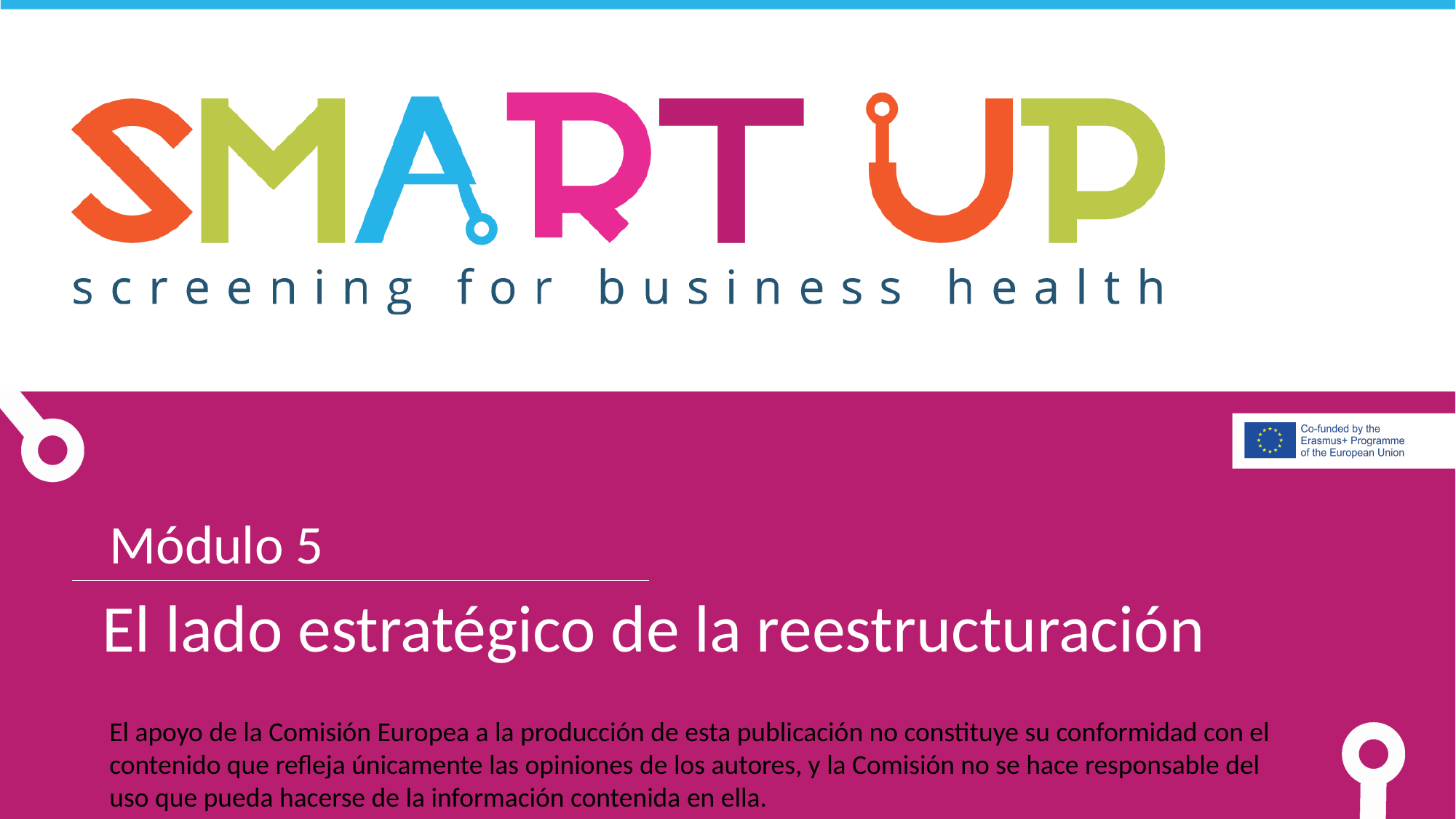

Módulo 5
El lado estratégico de la reestructuración

El apoyo de la Comisión Europea a la producción de esta publicación no constituye su conformidad con el contenido que refleja únicamente las opiniones de los autores, y la Comisión no se hace responsable del uso que pueda hacerse de la información contenida en ella.